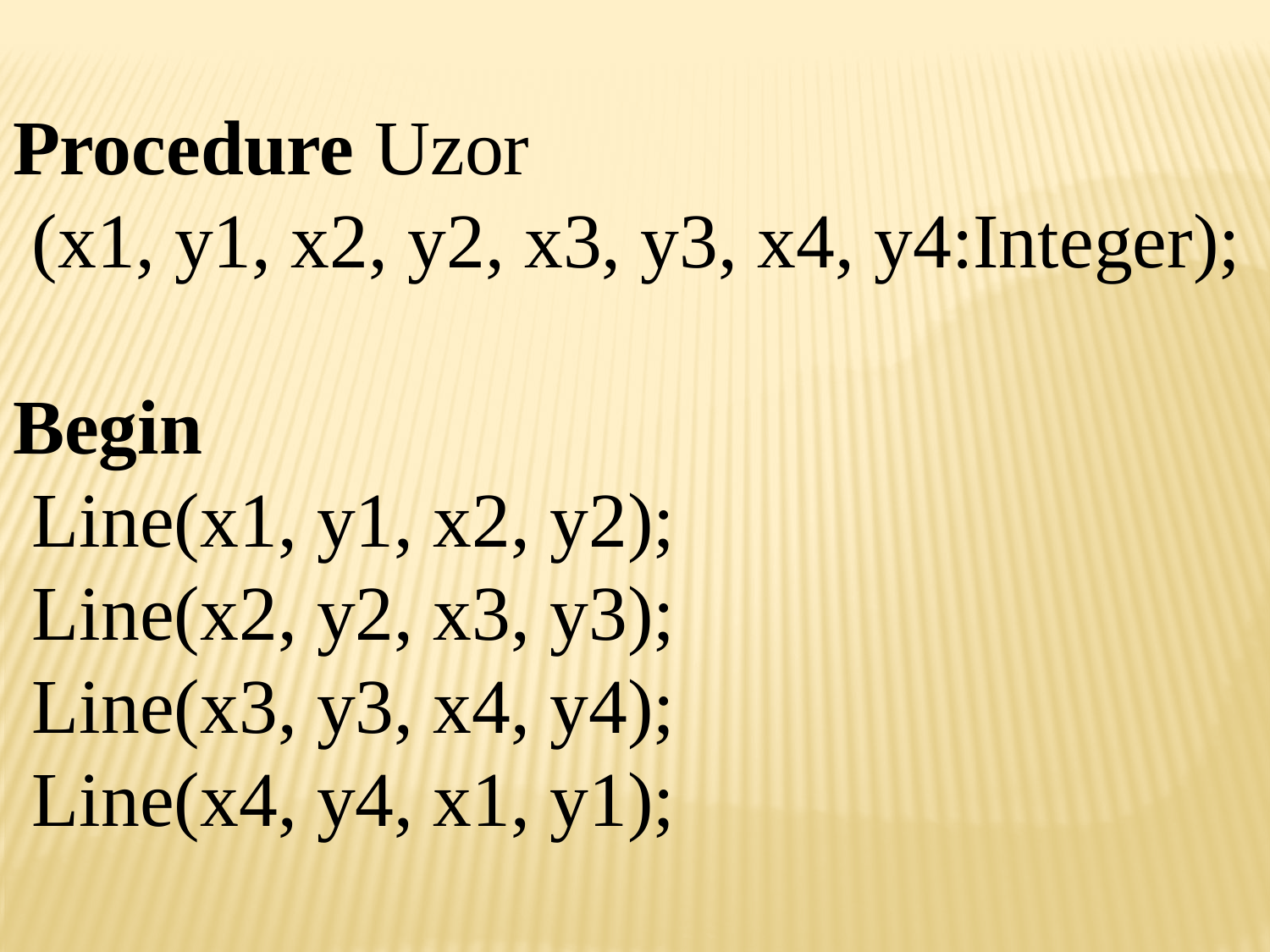

Procedure Uzor
 (x1, y1, x2, y2, x3, y3, x4, y4:Integer);

Begin
 Line(x1, y1, x2, y2);
 Line(x2, y2, x3, y3);
 Line(x3, y3, x4, y4);
 Line(x4, y4, x1, y1);